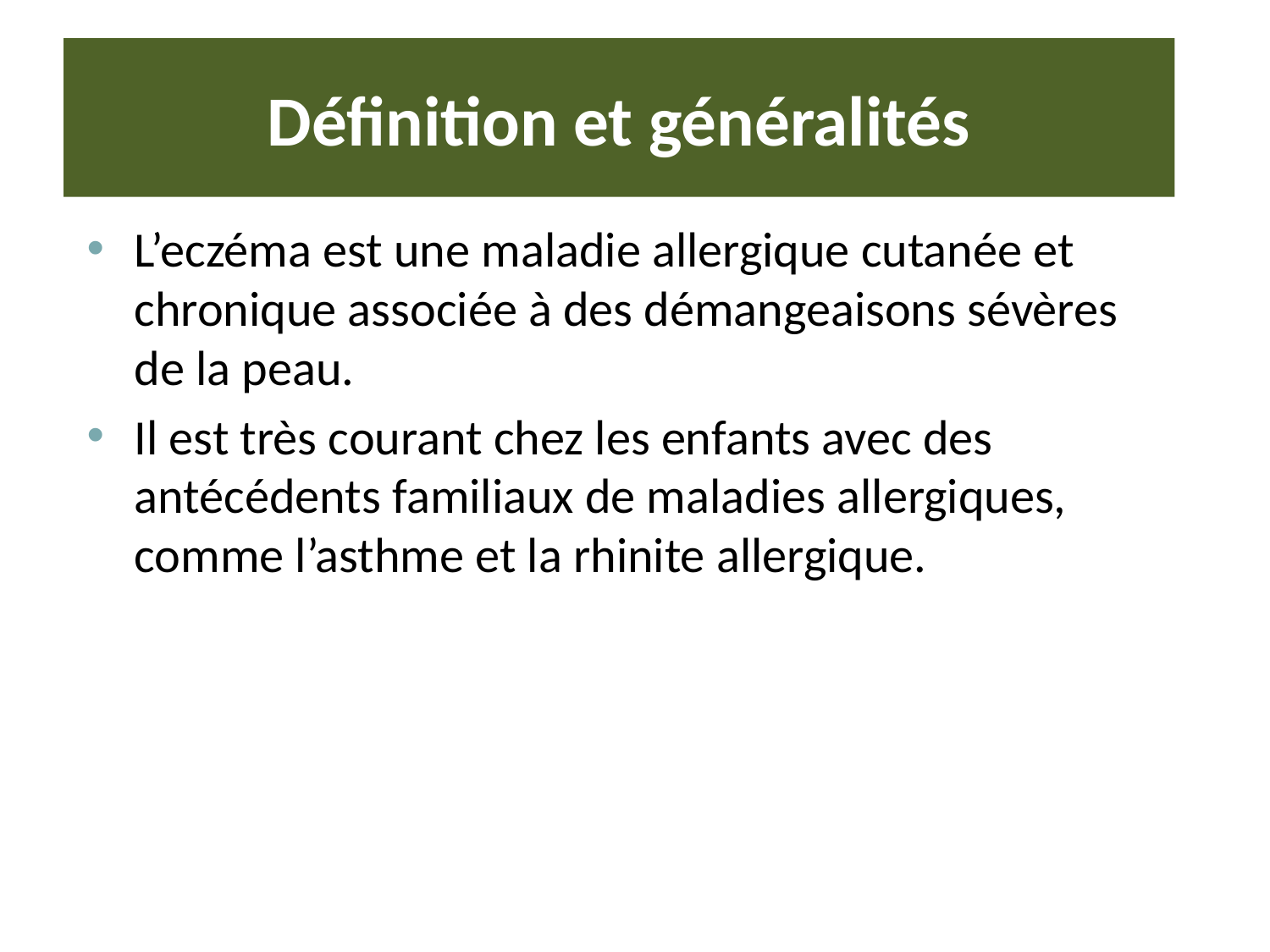

# Définition et généralités
L’eczéma est une maladie allergique cutanée et chronique associée à des démangeaisons sévères de la peau.
Il est très courant chez les enfants avec des antécédents familiaux de maladies allergiques, comme l’asthme et la rhinite allergique.